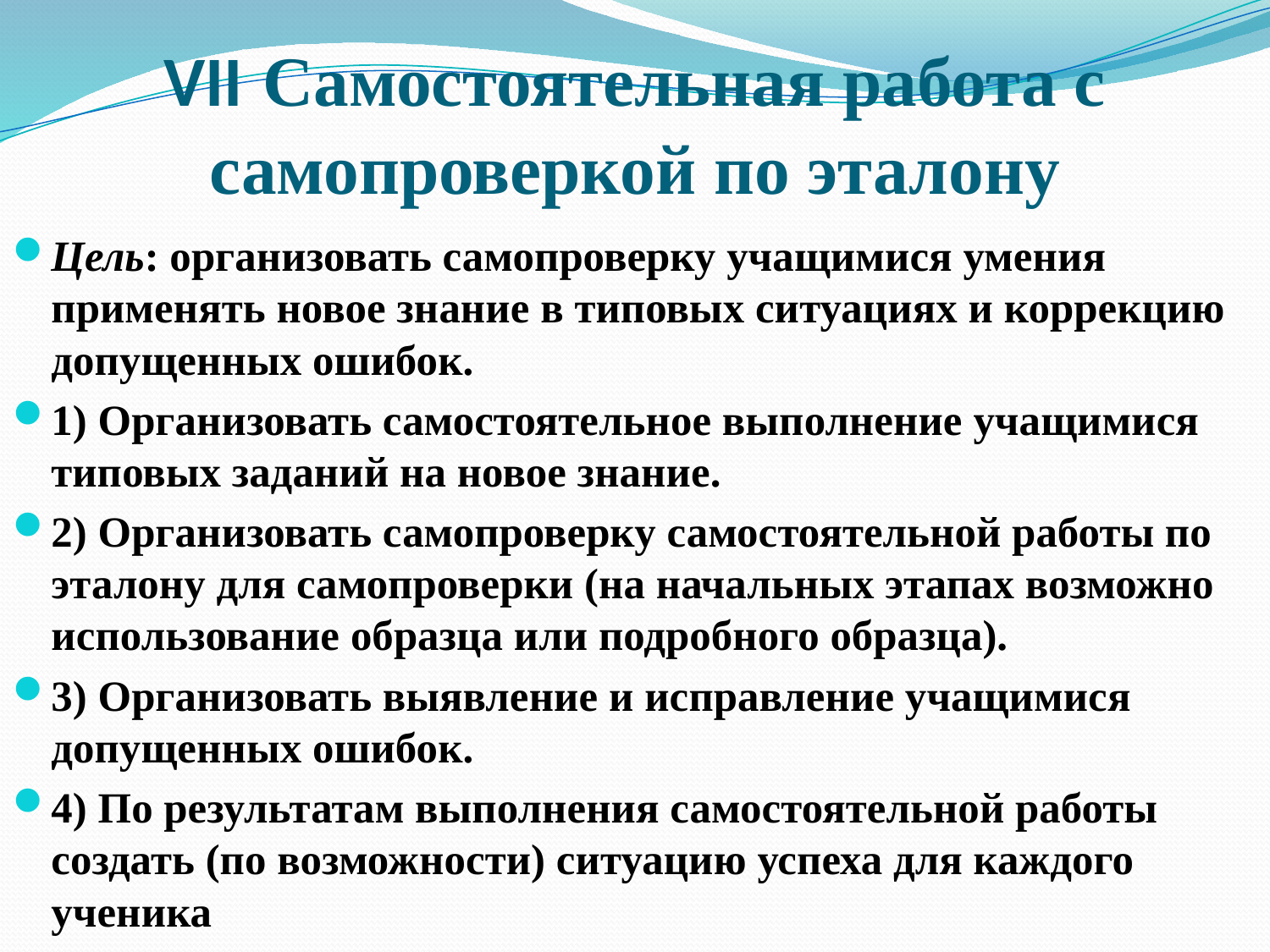

# VII Самостоятельная работа с самопроверкой по эталону
Цель: организовать самопроверку учащимися умения применять новое знание в типовых ситуациях и коррекцию допущенных ошибок.
1) Организовать самостоятельное выполнение учащимися типовых заданий на новое знание.
2) Организовать самопроверку самостоятельной работы по эталону для самопроверки (на начальных этапах возможно использование образца или подробного образца).
3) Организовать выявление и исправление учащимися допущенных ошибок.
4) По результатам выполнения самостоятельной работы создать (по возможности) ситуацию успеха для каждого ученика